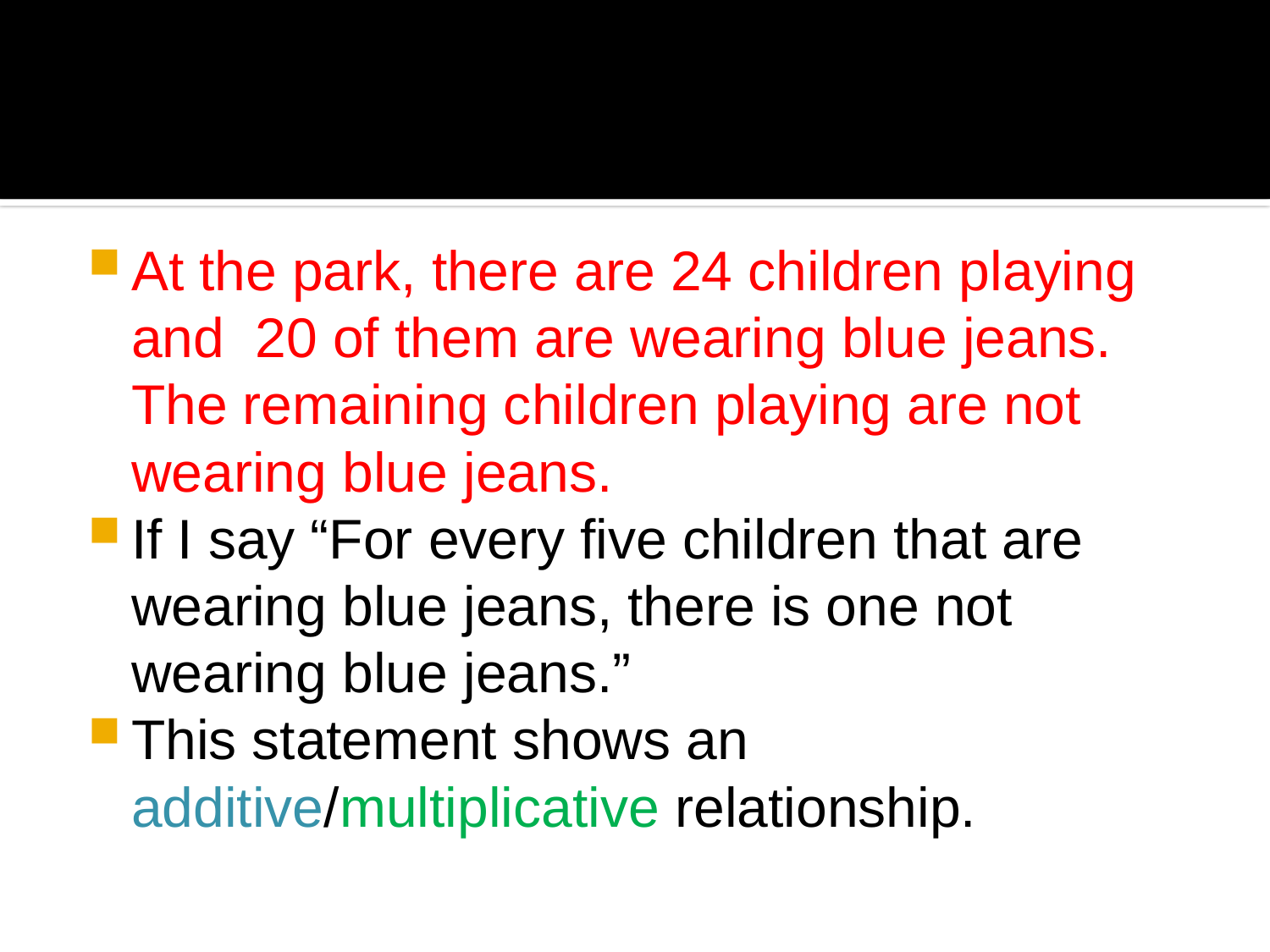

At the park, there are 24 children playing and  20 of them are wearing blue jeans.  The remaining children playing are not wearing blue jeans.
If I say “For every five children that are wearing blue jeans, there is one not wearing blue jeans.”
This statement shows an additive/multiplicative relationship.